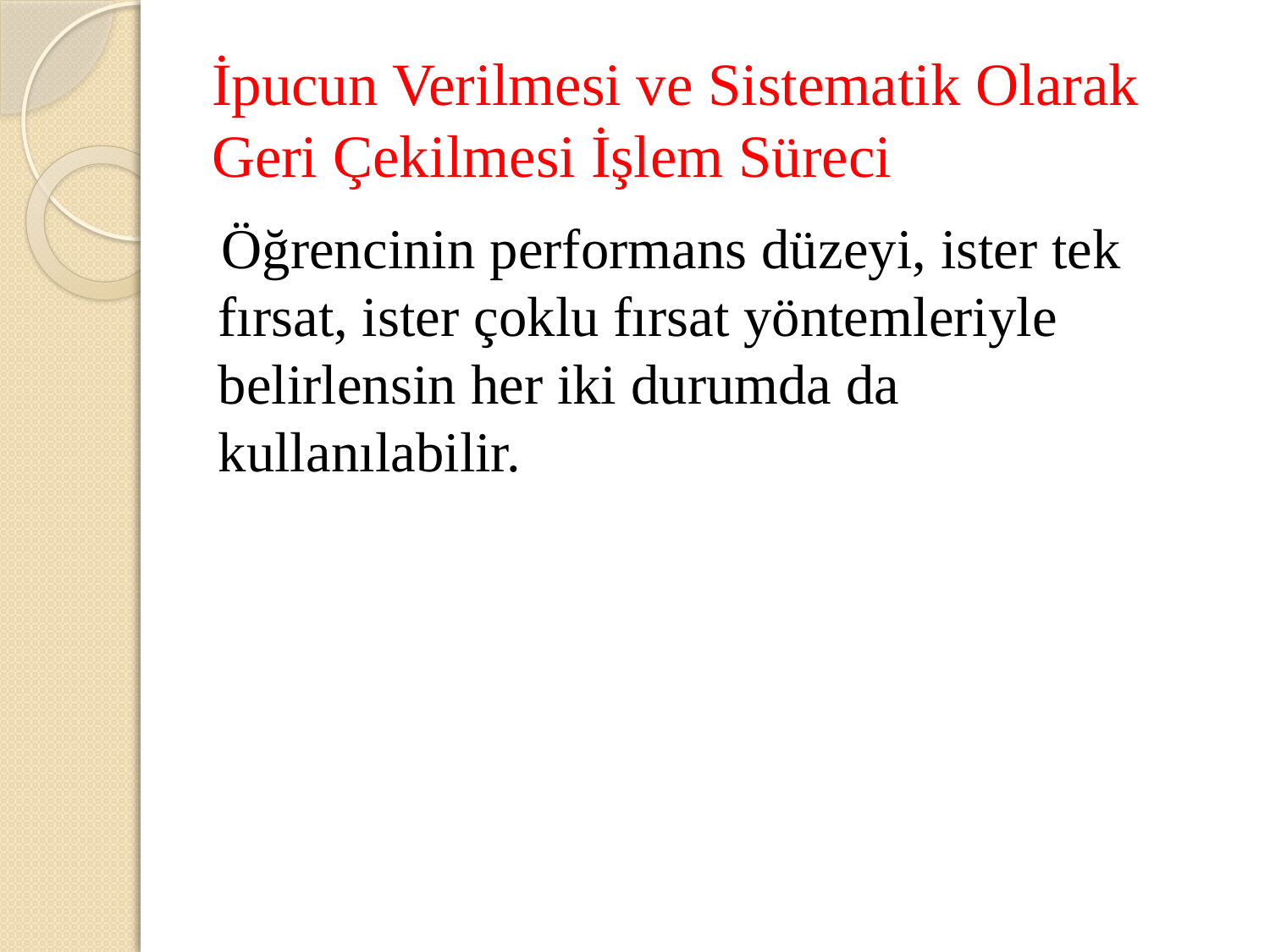

# İpucun Verilmesi ve Sistematik Olarak Geri Çekilmesi İşlem Süreci
   Öğrencinin performans düzeyi, ister tek fırsat, ister çoklu fırsat yöntemleriyle belirlensin her iki durumda da kullanılabilir.